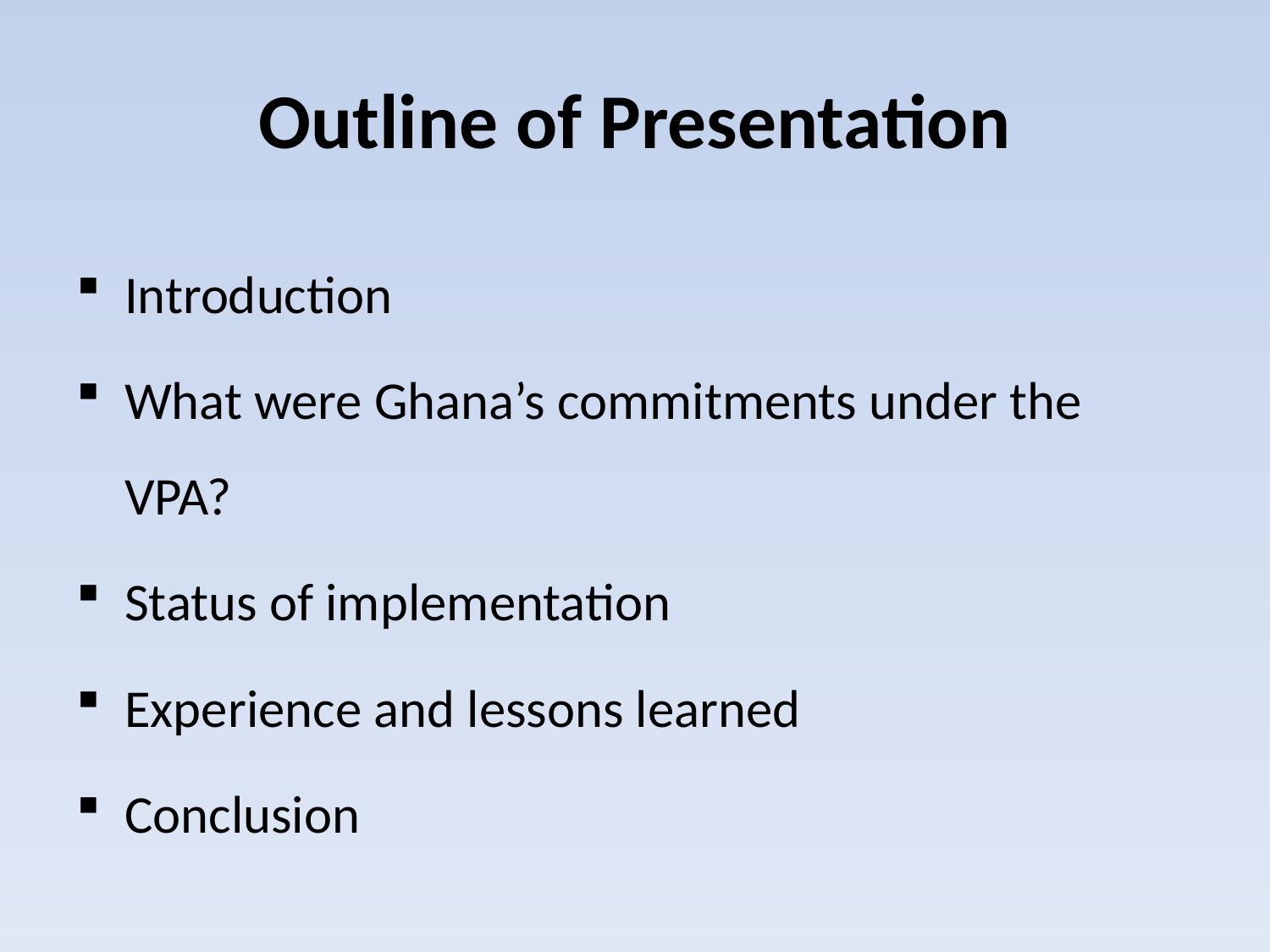

# Outline of Presentation
Introduction
What were Ghana’s commitments under the VPA?
Status of implementation
Experience and lessons learned
Conclusion